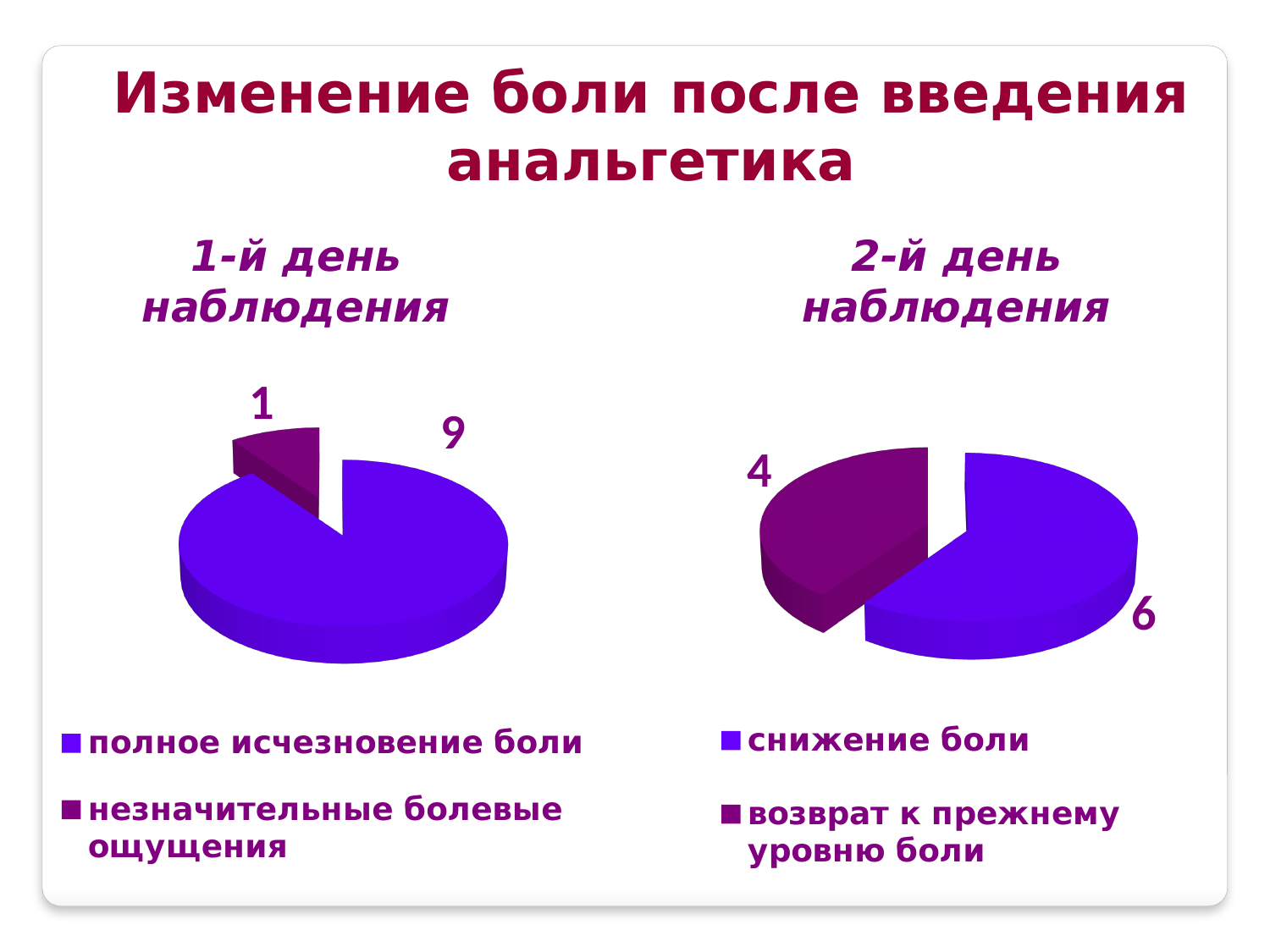

Изменение боли после введения анальгетика

[unsupported chart]

[unsupported chart]

1-й день наблюдения
2-й день наблюдения